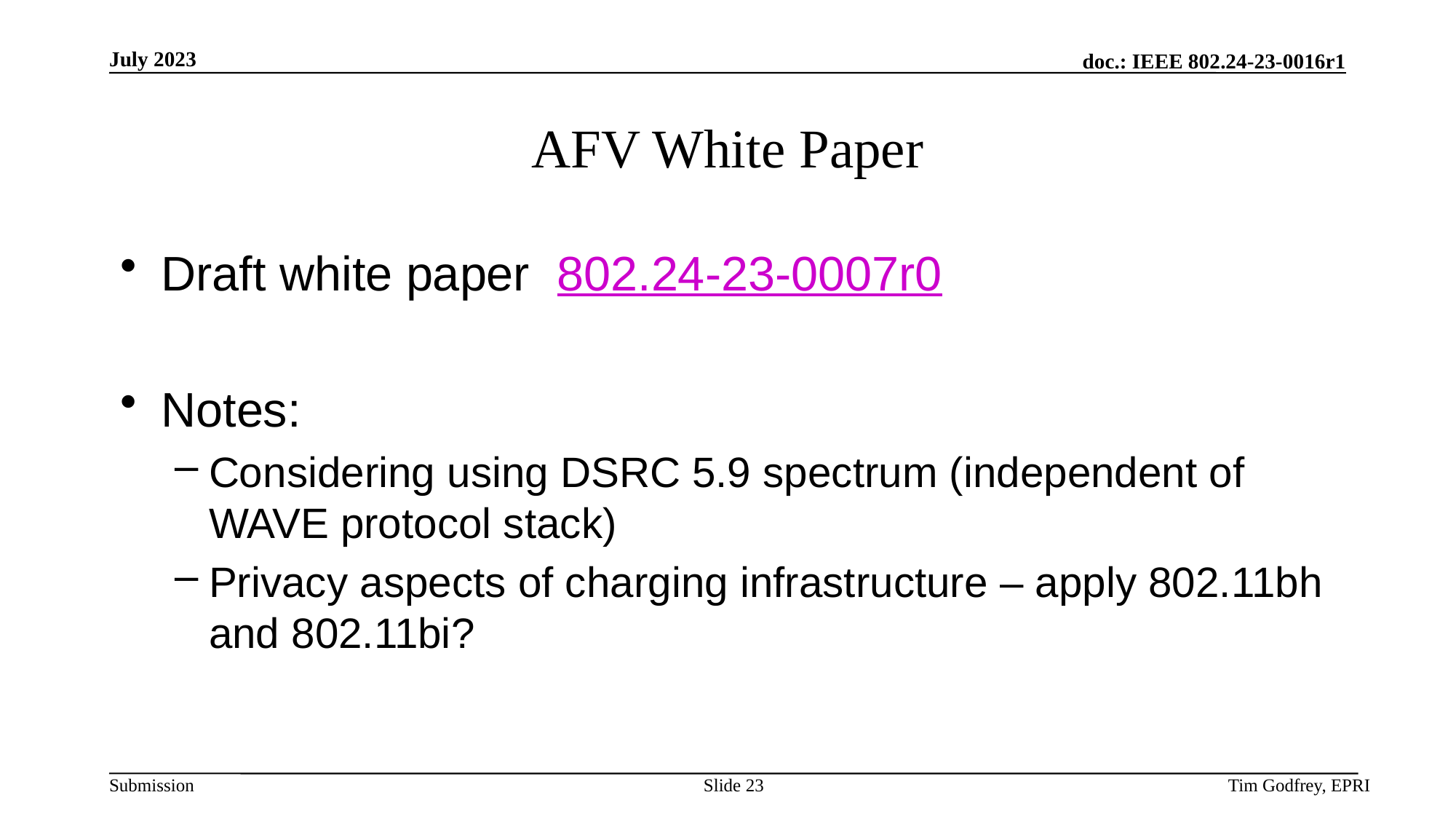

# AFV White Paper
Draft white paper  802.24-23-0007r0

Notes:
Considering using DSRC 5.9 spectrum (independent of WAVE protocol stack)
Privacy aspects of charging infrastructure – apply 802.11bh and 802.11bi?

Slide 23
Tim Godfrey, EPRI